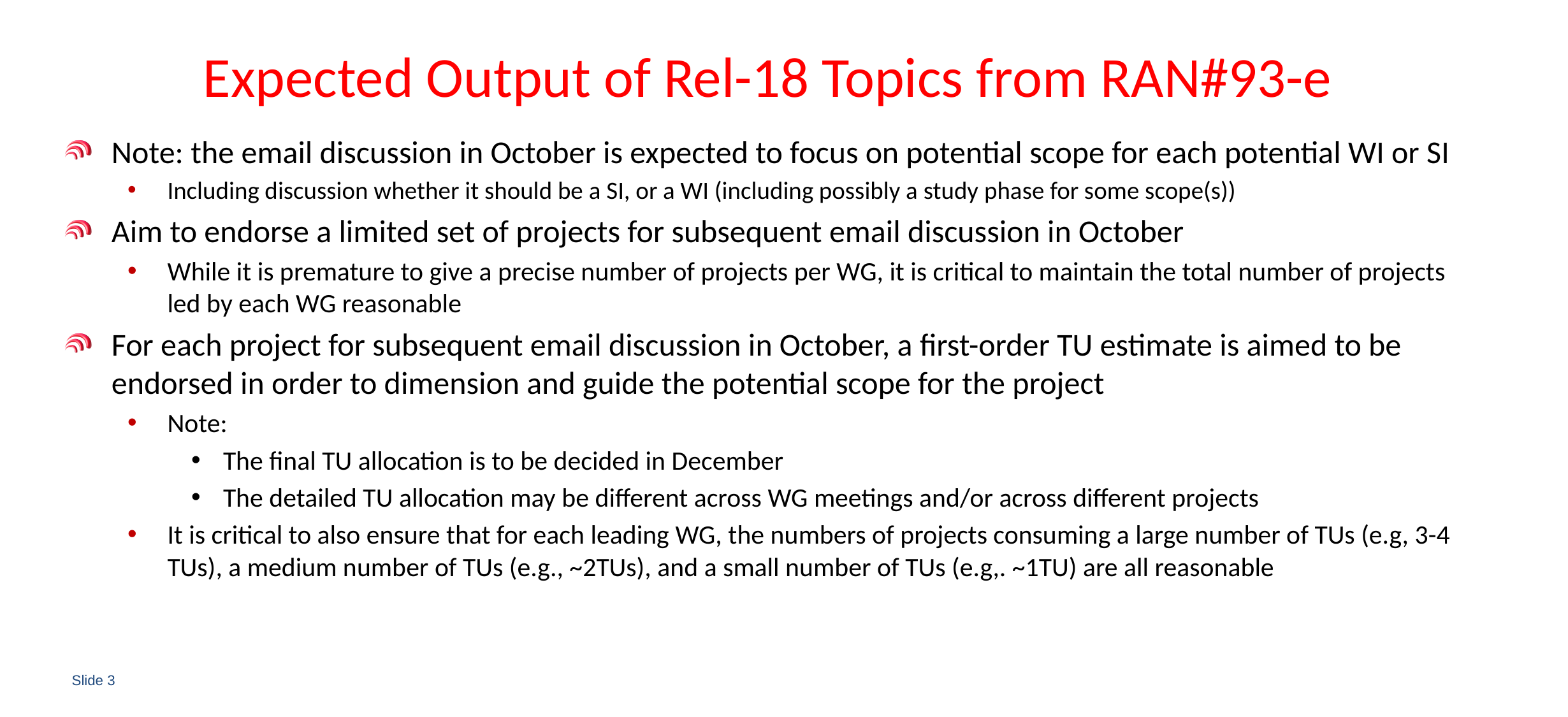

# Expected Output of Rel-18 Topics from RAN#93-e
Note: the email discussion in October is expected to focus on potential scope for each potential WI or SI
Including discussion whether it should be a SI, or a WI (including possibly a study phase for some scope(s))
Aim to endorse a limited set of projects for subsequent email discussion in October
While it is premature to give a precise number of projects per WG, it is critical to maintain the total number of projects led by each WG reasonable
For each project for subsequent email discussion in October, a first-order TU estimate is aimed to be endorsed in order to dimension and guide the potential scope for the project
Note:
The final TU allocation is to be decided in December
The detailed TU allocation may be different across WG meetings and/or across different projects
It is critical to also ensure that for each leading WG, the numbers of projects consuming a large number of TUs (e.g, 3-4 TUs), a medium number of TUs (e.g., ~2TUs), and a small number of TUs (e.g,. ~1TU) are all reasonable